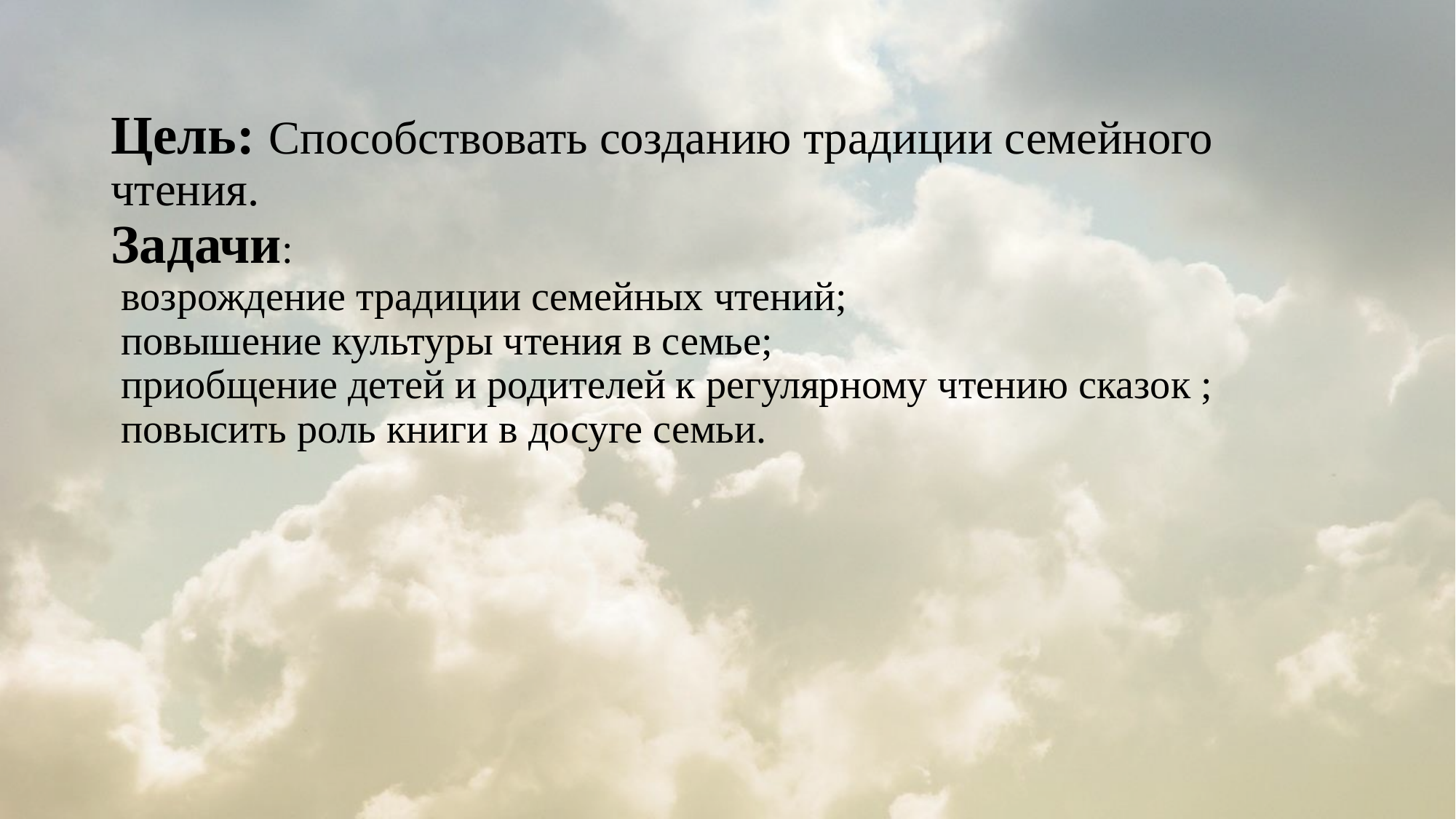

# Цель: Способствовать созданию традиции семейного чтения. Задачи: возрождение традиции семейных чтений; повышение культуры чтения в семье; приобщение детей и родителей к регулярному чтению сказок ; повысить роль книги в досуге семьи.